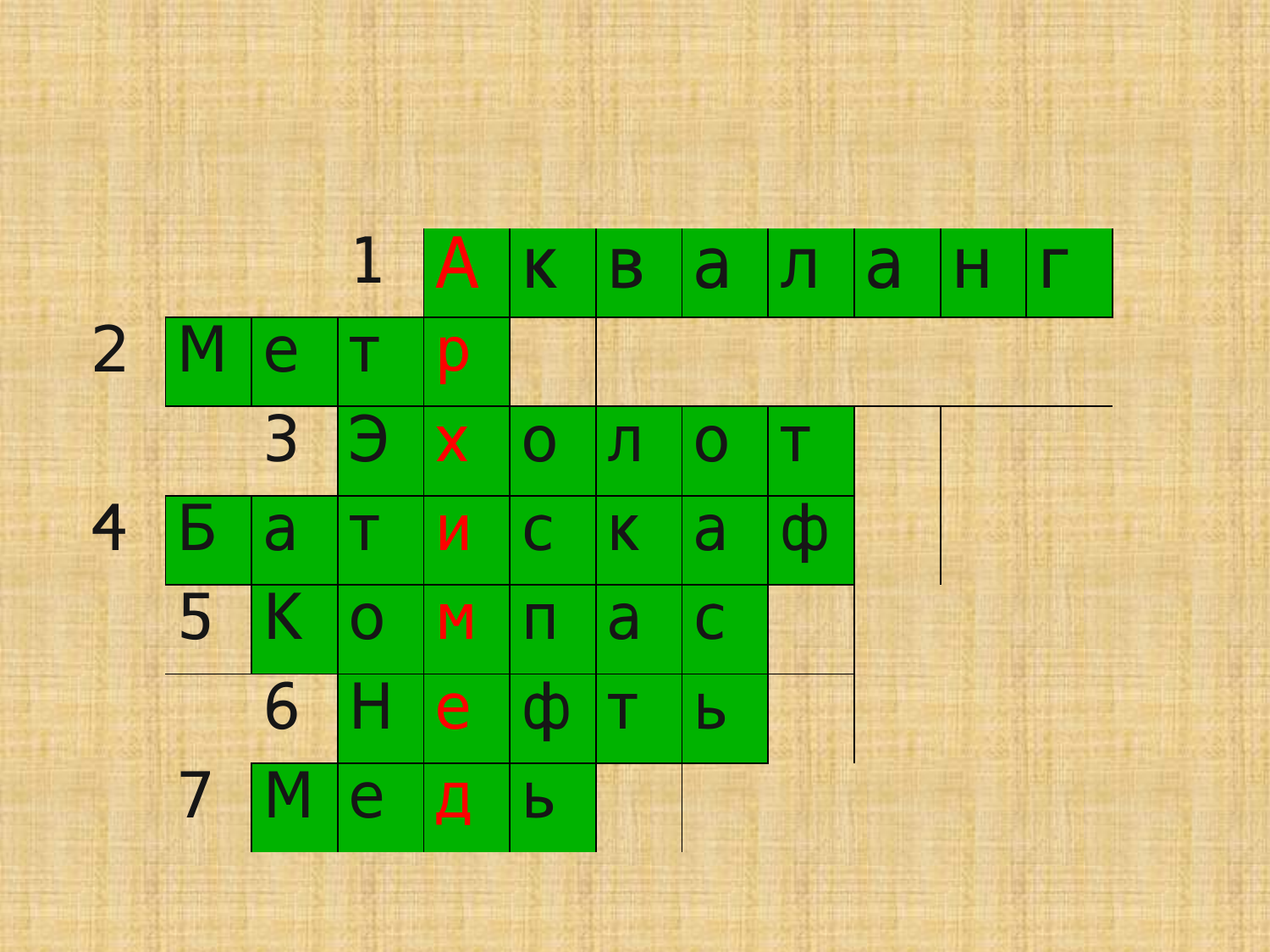

|  |  |  | 1 | А | к | в | а | л | а | н | г |
| --- | --- | --- | --- | --- | --- | --- | --- | --- | --- | --- | --- |
| 2 | М | е | т | р |  |  |  |  |  |  |  |
|  |  | 3 | Э | х | о | л | о | т |  |  |  |
| 4 | Б | а | т | и | с | к | а | ф |  |  |  |
|  | 5 | К | о | м | п | а | с |  |  |  |  |
|  |  | 6 | Н | е | ф | т | ь |  |  |  |  |
|  | 7 | М | е | д | ь |  |  |  |  |  |  |